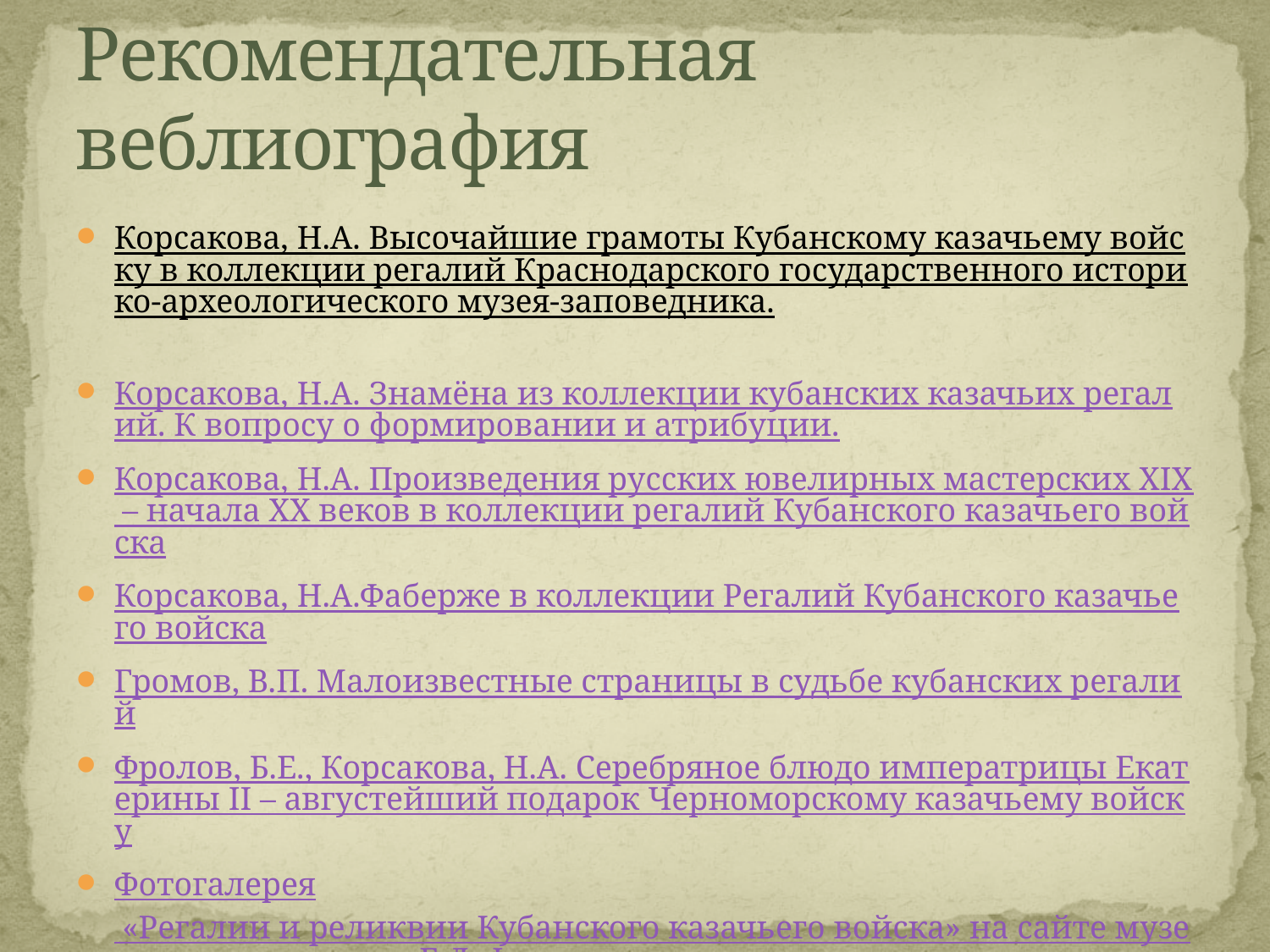

# Рекомендательная веблиография
Корсакова, Н.А. Высочайшие грамоты Кубанскому казачьему войску в коллекции регалий Краснодарского государственного историко-археологического музея-заповедника.
Корсакова, Н.А. Знамёна из коллекции кубанских казачьих регалий. К вопросу о формировании и атрибуции.
Корсакова, Н.А. Произведения русских ювелирных мастерских XIX – начала ХХ веков в коллекции регалий Кубанского казачьего войска
Корсакова, Н.А.Фаберже в коллекции Регалий Кубанского казачьего войска
Громов, В.П. Малоизвестные страницы в судьбе кубанских регалий
Фролов, Б.Е., Корсакова, Н.А. Серебряное блюдо императрицы Екатерины II – августейший подарок Черноморскому казачьему войску
Фотогалерея «Регалии и реликвии Кубанского казачьего войска» на сайте музея-заповедника им. Е.Д. Фелицына